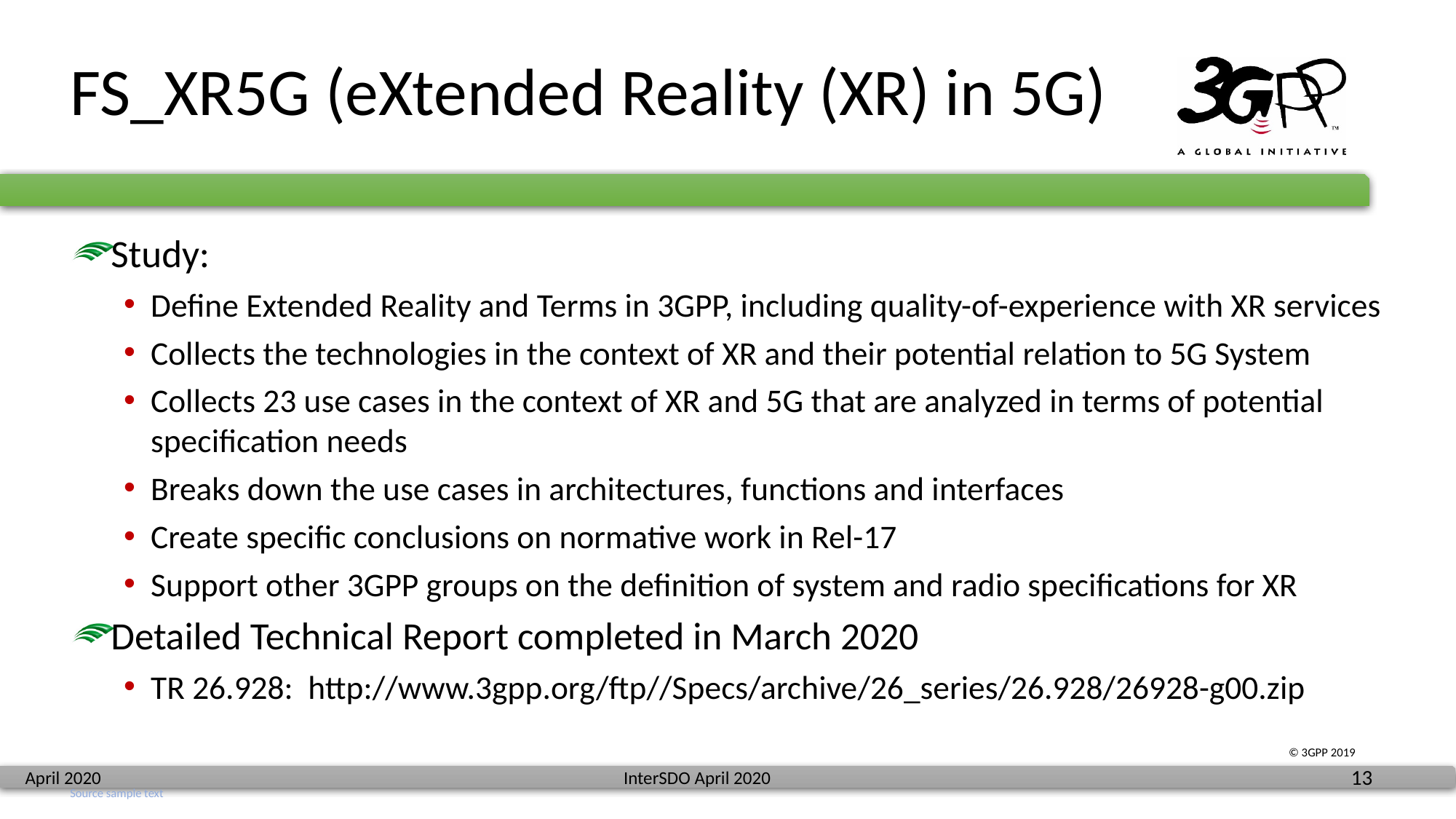

# FS_XR5G (eXtended Reality (XR) in 5G)
Study:
Define Extended Reality and Terms in 3GPP, including quality-of-experience with XR services
Collects the technologies in the context of XR and their potential relation to 5G System
Collects 23 use cases in the context of XR and 5G that are analyzed in terms of potential specification needs
Breaks down the use cases in architectures, functions and interfaces
Create specific conclusions on normative work in Rel-17
Support other 3GPP groups on the definition of system and radio specifications for XR
Detailed Technical Report completed in March 2020
TR 26.928:  http://www.3gpp.org/ftp//Specs/archive/26_series/26.928/26928-g00.zip

Source sample text